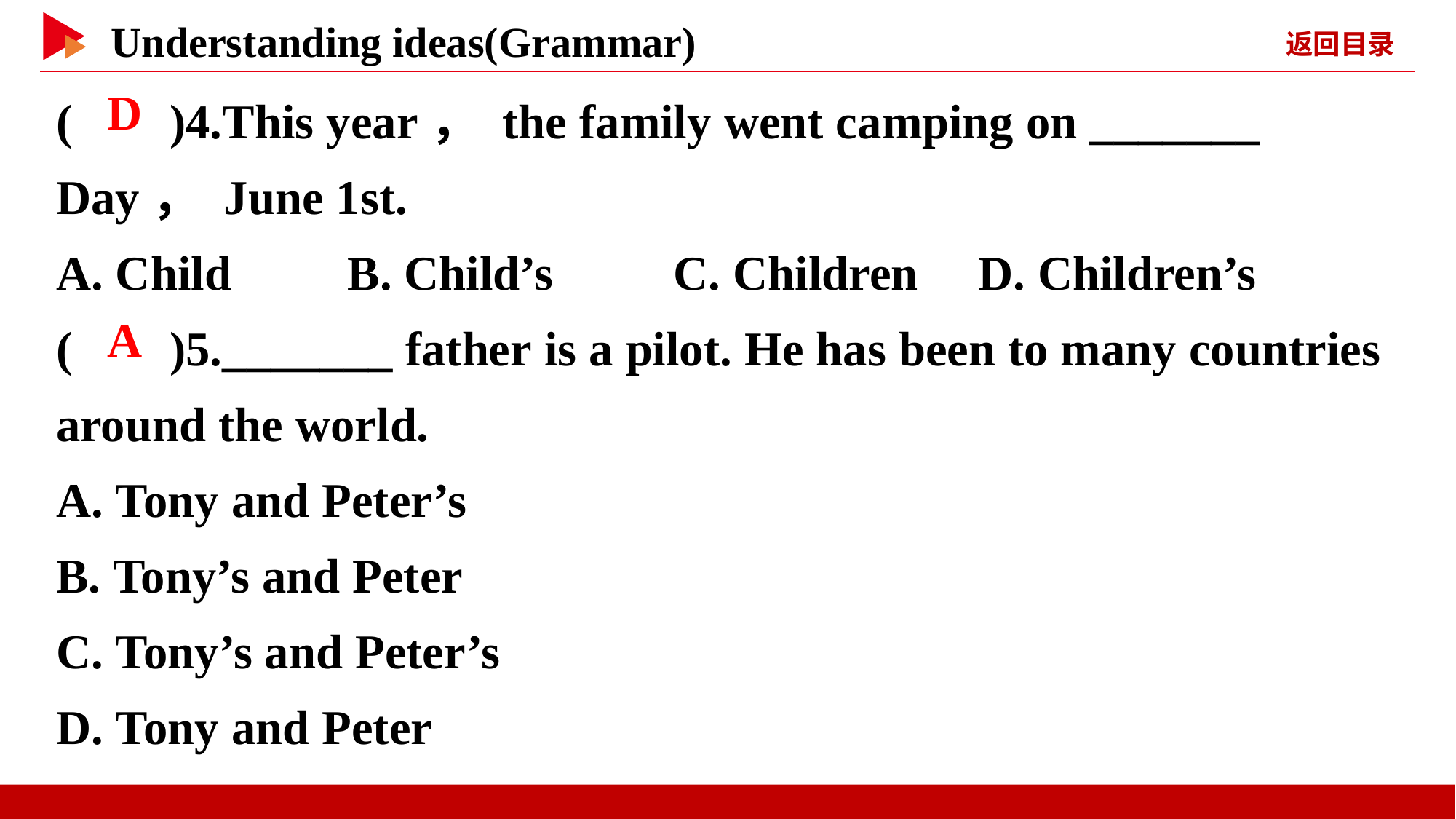

(        )4.This year， the family went camping on _______ Day， June 1st.
A. Child	      B. Child’s           C. Children	    D. Children’s
(        )5._______ father is a pilot. He has been to many countries around the world.
A. Tony and Peter’s
B. Tony’s and Peter
C. Tony’s and Peter’s
D. Tony and Peter
   D
   A